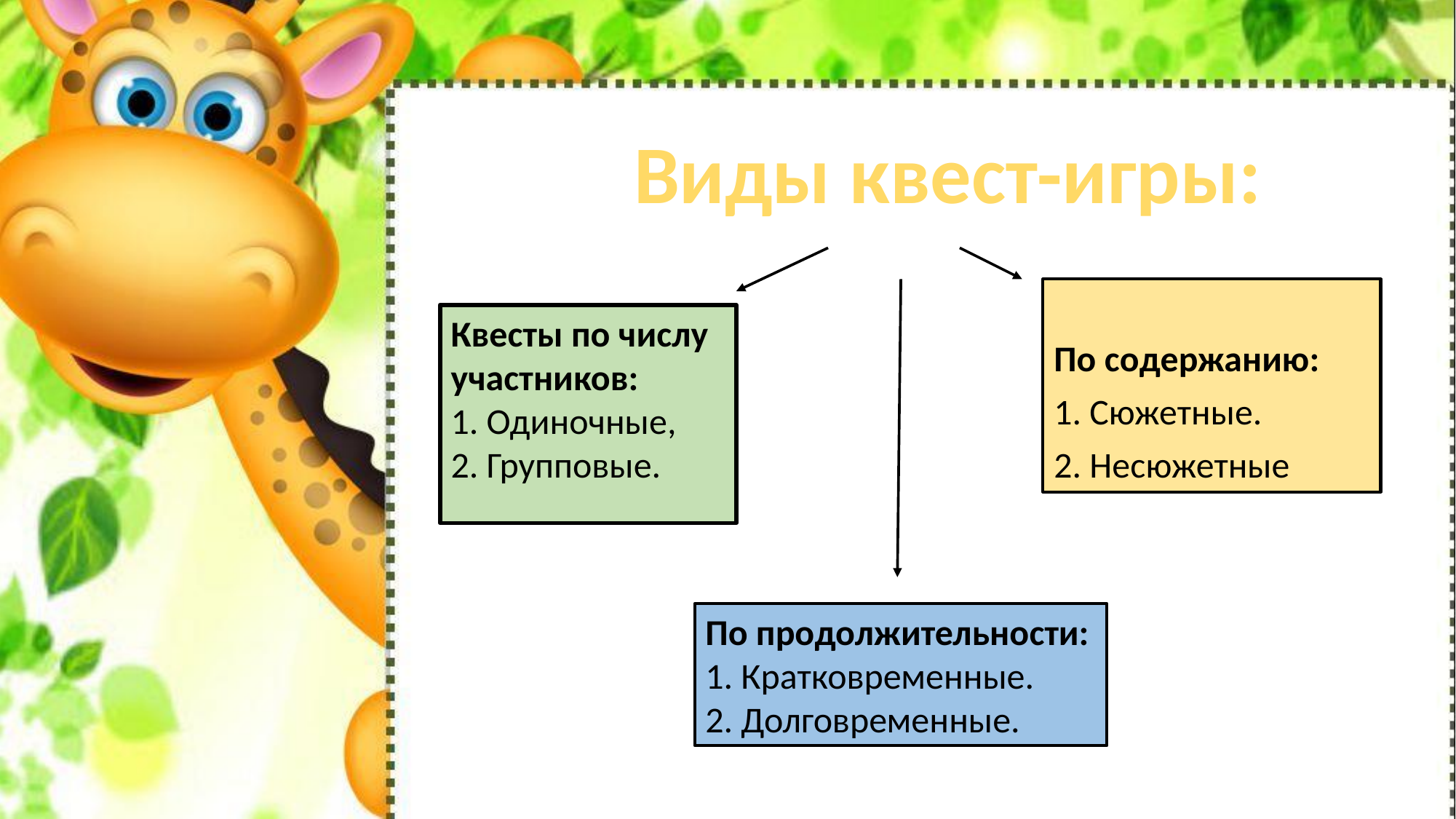

Виды квест-игры:

По содержанию:
1. Сюжетные.
2. Несюжетные

Квесты по числу участников:
1. Одиночные,
2. Групповые.

По продолжительности:
1. Кратковременные.
2. Долговременные.